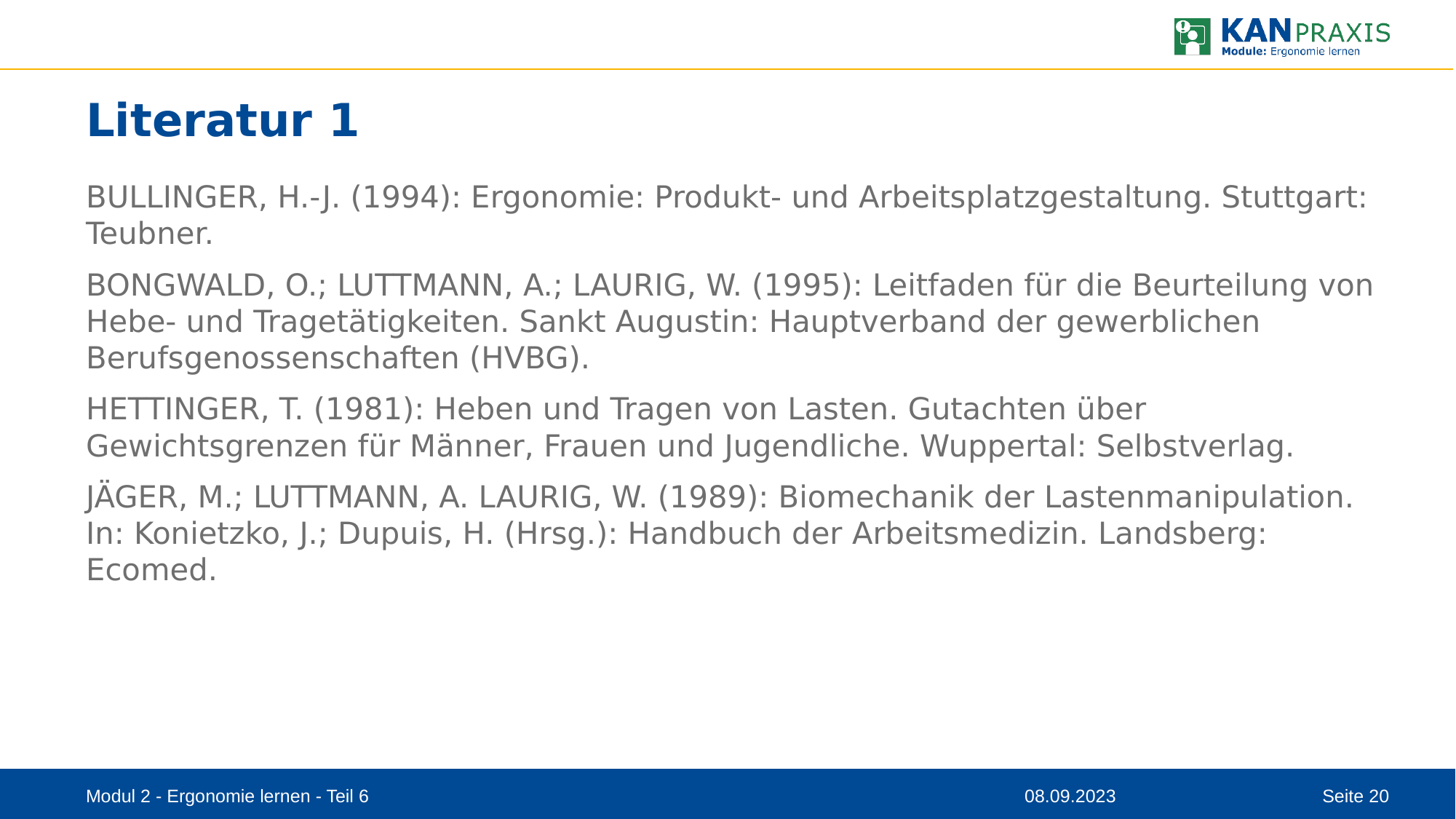

# Literatur 1
BULLINGER, H.-J. (1994): Ergonomie: Produkt- und Arbeitsplatzgestaltung. Stuttgart: Teubner.
BONGWALD, O.; LUTTMANN, A.; LAURIG, W. (1995): Leitfaden für die Beurteilung von Hebe- und Tragetätigkeiten. Sankt Augustin: Hauptverband der gewerblichen Berufsgenossenschaften (HVBG).
HETTINGER, T. (1981): Heben und Tragen von Lasten. Gutachten über Gewichtsgrenzen für Männer, Frauen und Jugendliche. Wuppertal: Selbstverlag.
JÄGER, M.; LUTTMANN, A. LAURIG, W. (1989): Biomechanik der Lastenmanipulation. In: Konietzko, J.; Dupuis, H. (Hrsg.): Handbuch der Arbeitsmedizin. Landsberg: Ecomed.
Modul 2 - Ergonomie lernen - Teil 6
08.09.2023
Seite 20